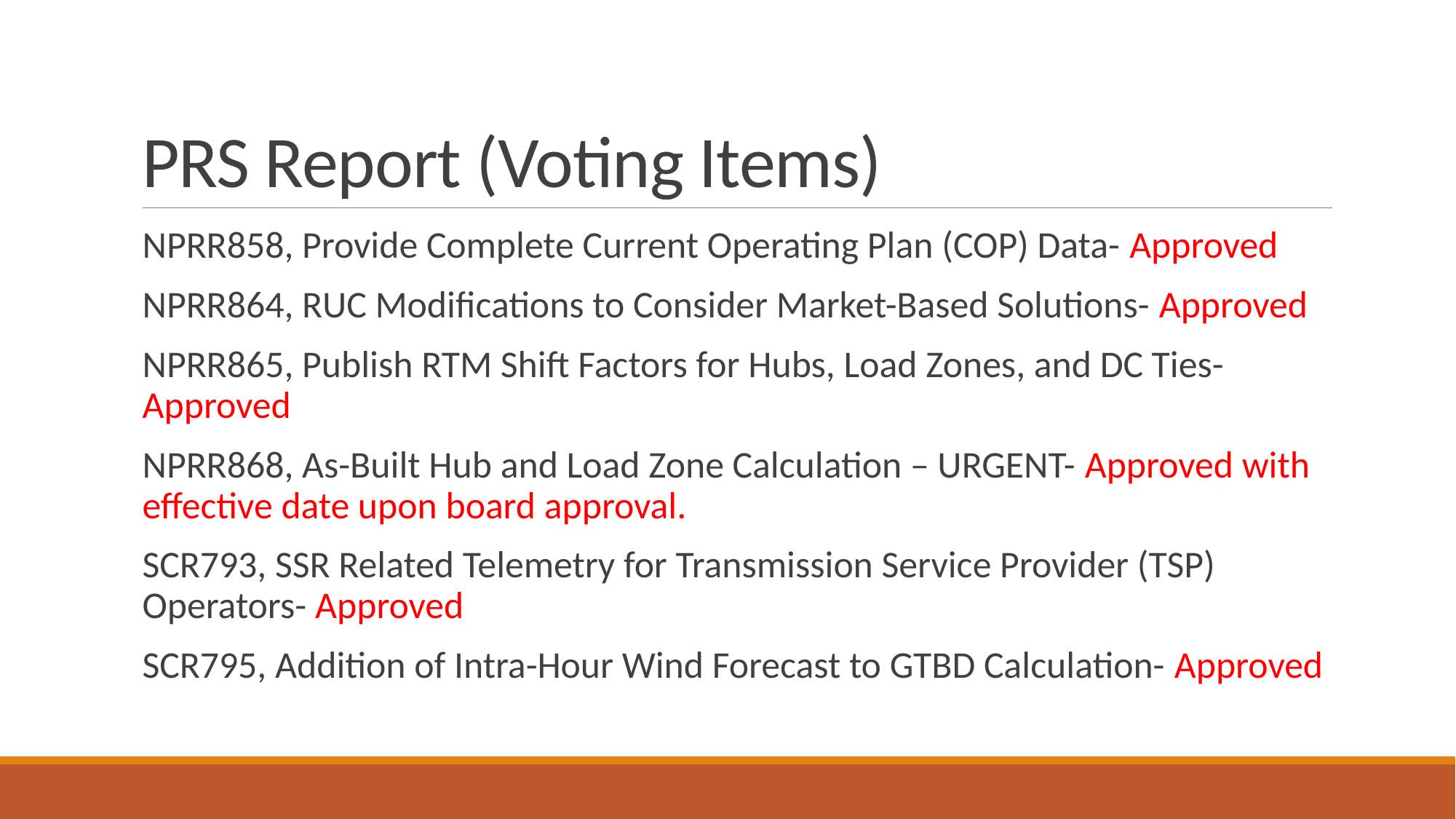

# PRS Report (Voting Items)
NPRR858, Provide Complete Current Operating Plan (COP) Data- Approved
NPRR864, RUC Modifications to Consider Market-Based Solutions- Approved
NPRR865, Publish RTM Shift Factors for Hubs, Load Zones, and DC Ties- Approved
NPRR868, As-Built Hub and Load Zone Calculation – URGENT- Approved with effective date upon board approval.
SCR793, SSR Related Telemetry for Transmission Service Provider (TSP) Operators- Approved
SCR795, Addition of Intra-Hour Wind Forecast to GTBD Calculation- Approved